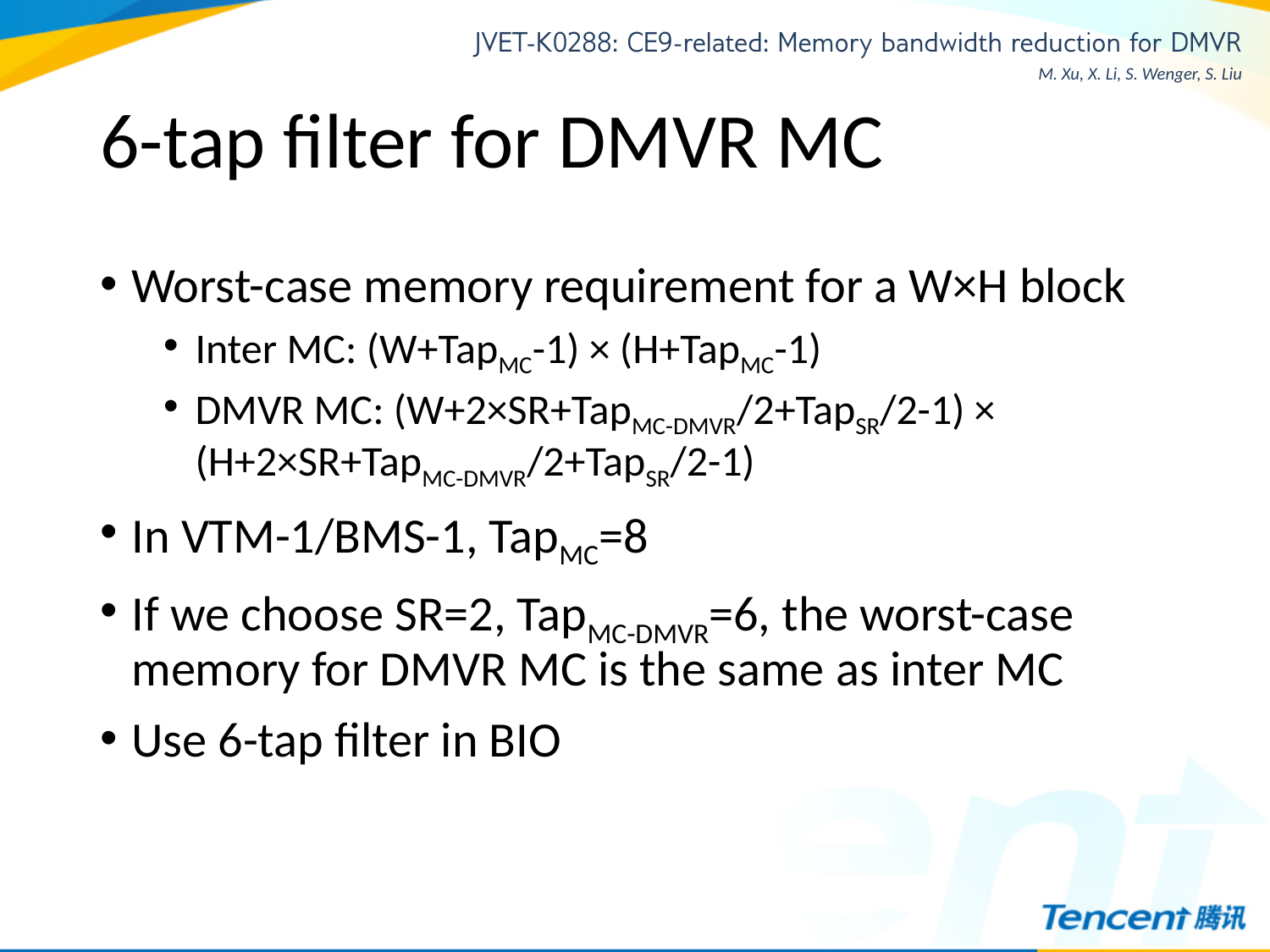

# 6-tap filter for DMVR MC
Worst-case memory requirement for a W×H block
Inter MC: (W+TapMC-1) × (H+TapMC-1)
DMVR MC: (W+2×SR+TapMC-DMVR/2+TapSR/2-1) × (H+2×SR+TapMC-DMVR/2+TapSR/2-1)
In VTM-1/BMS-1, TapMC=8
If we choose SR=2, TapMC-DMVR=6, the worst-case memory for DMVR MC is the same as inter MC
Use 6-tap filter in BIO